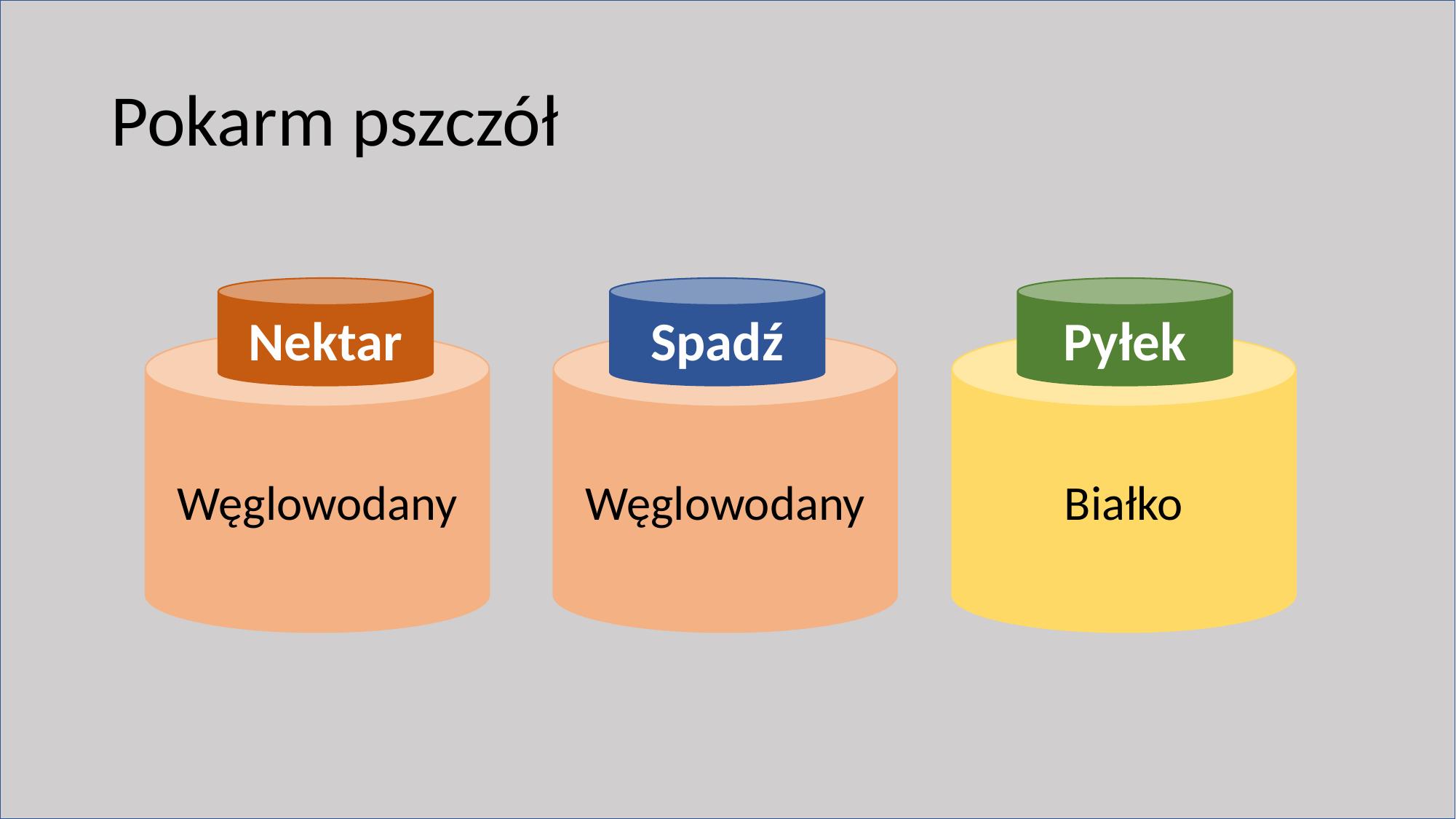

# Pokarm pszczół
Nektar
Spadź
Pyłek
Węglowodany
Węglowodany
Białko